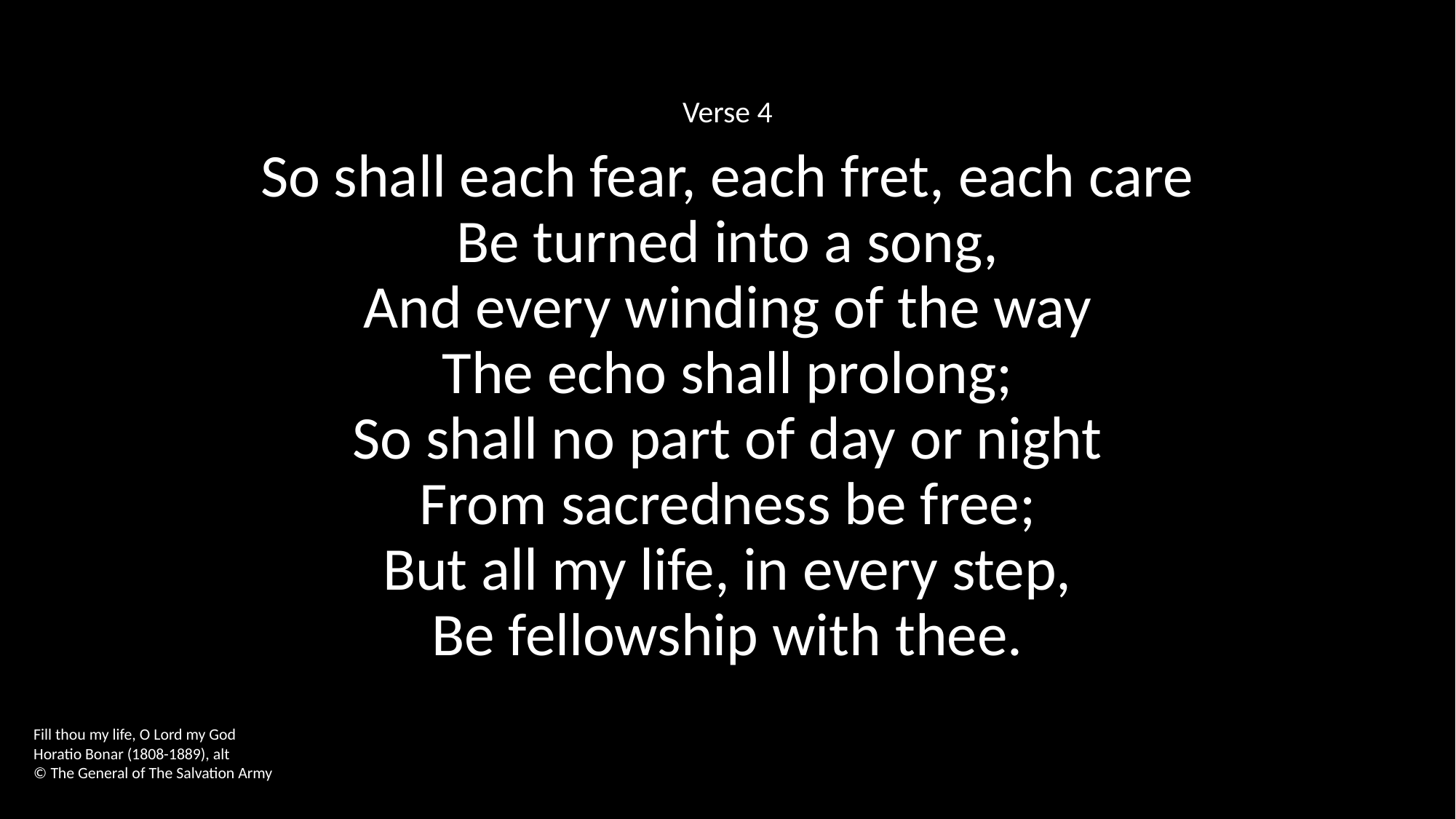

Verse 4
So shall each fear, each fret, each care
Be turned into a song,
And every winding of the way
The echo shall prolong;
So shall no part of day or night
From sacredness be free;
But all my life, in every step,
Be fellowship with thee.
Fill thou my life, O Lord my God
Horatio Bonar (1808-1889), alt
© The General of The Salvation Army